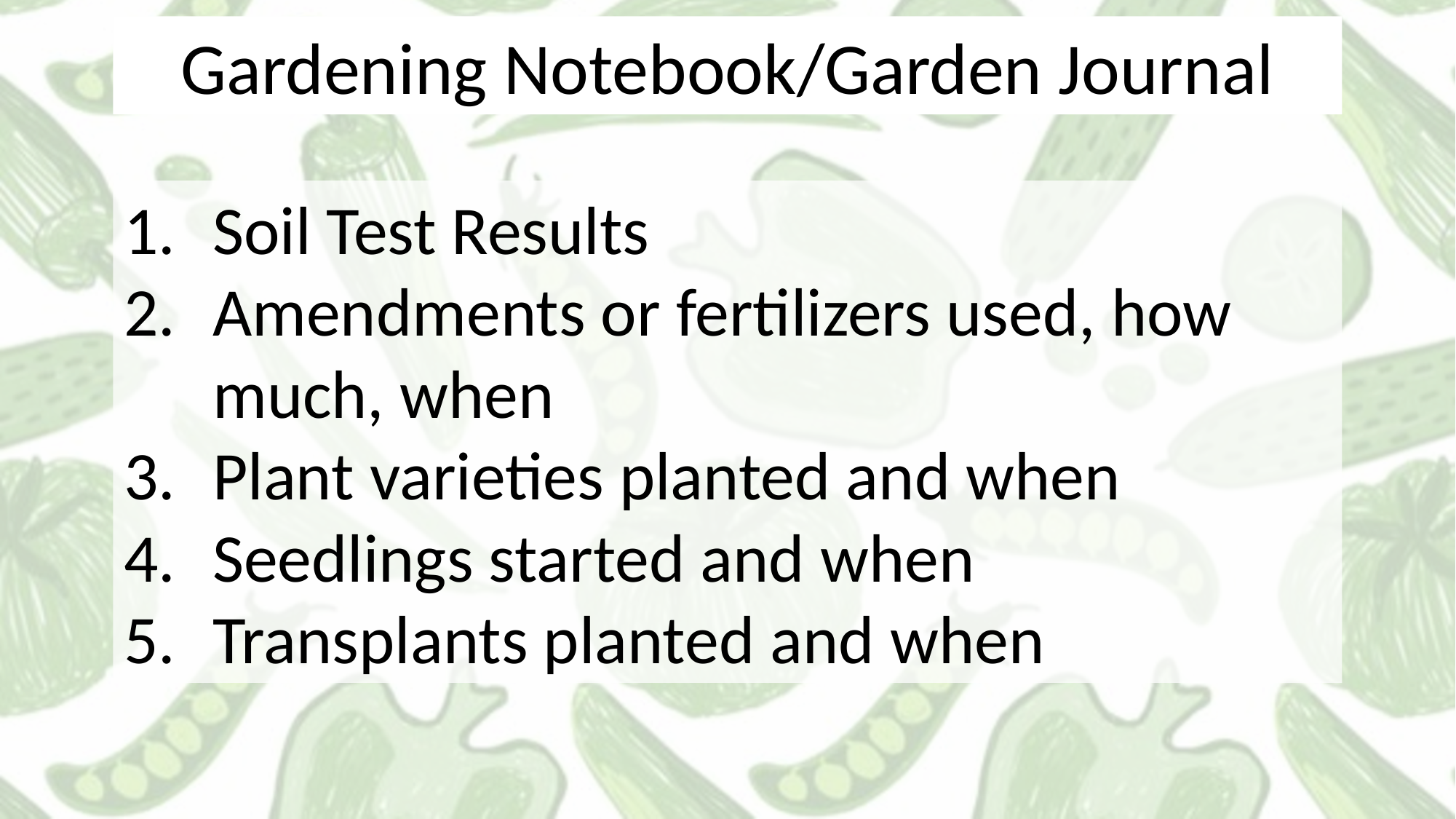

Gardening Notebook/Garden Journal
Soil Test Results
Amendments or fertilizers used, how much, when
Plant varieties planted and when
Seedlings started and when
Transplants planted and when